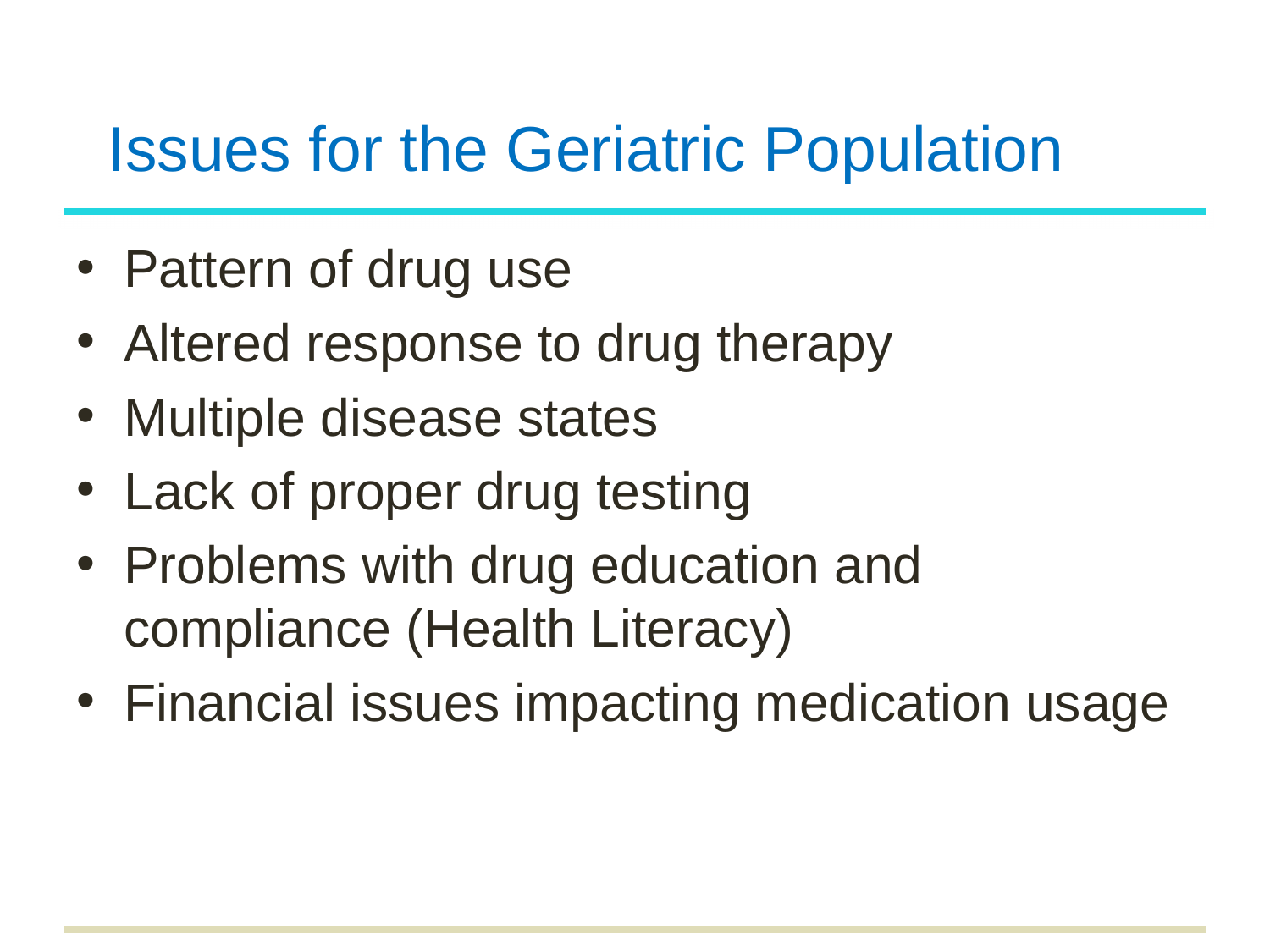

# Issues for the Geriatric Population
Pattern of drug use
Altered response to drug therapy
Multiple disease states
Lack of proper drug testing
Problems with drug education and compliance (Health Literacy)
Financial issues impacting medication usage